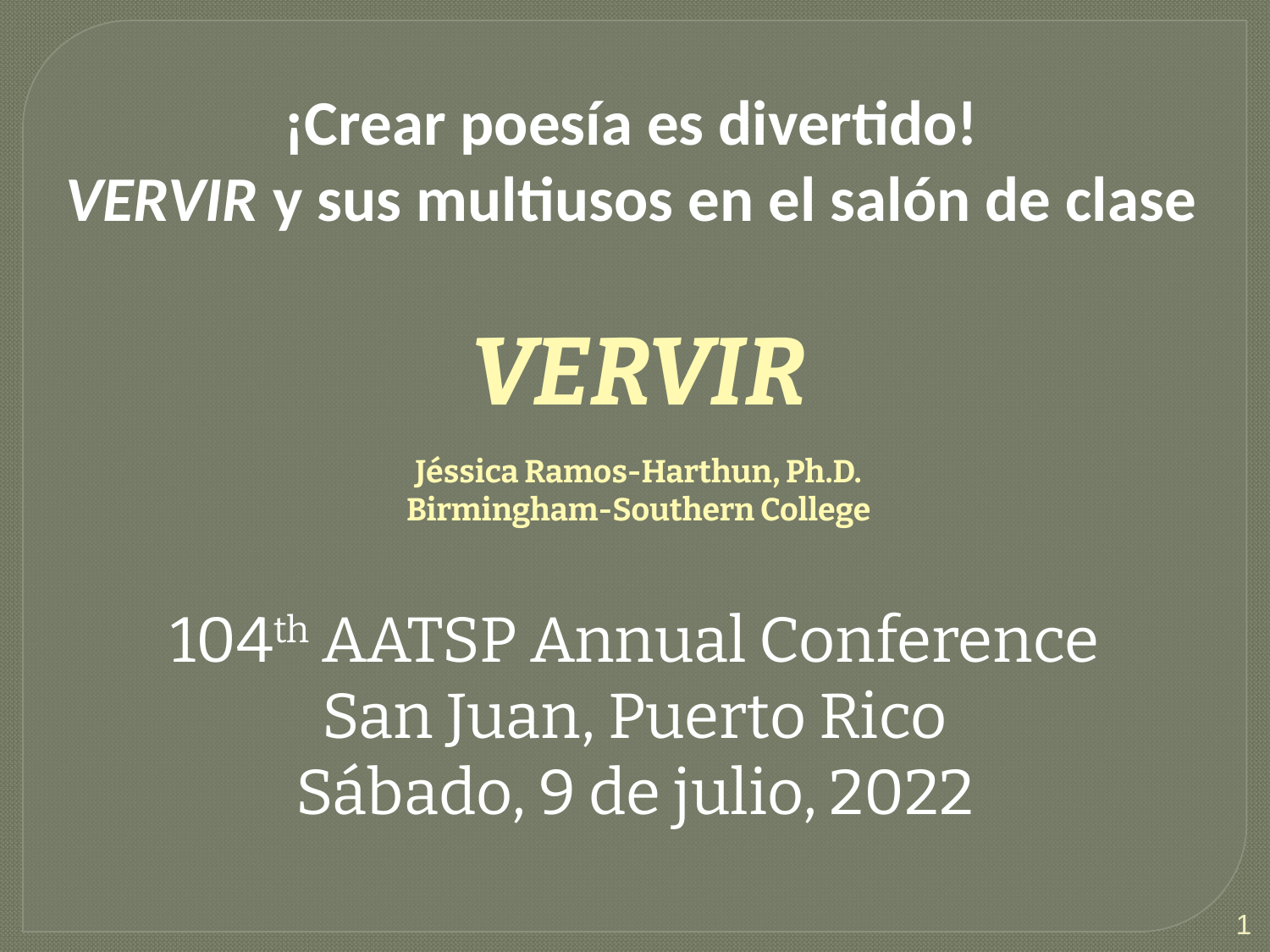

¡Crear poesía es divertido!
VERVIR y sus multiusos en el salón de clase 
VERVIR
Jéssica Ramos-Harthun, Ph.D.
Birmingham-Southern College
104th AATSP Annual Conference
San Juan, Puerto Rico
Sábado, 9 de julio, 2022
1